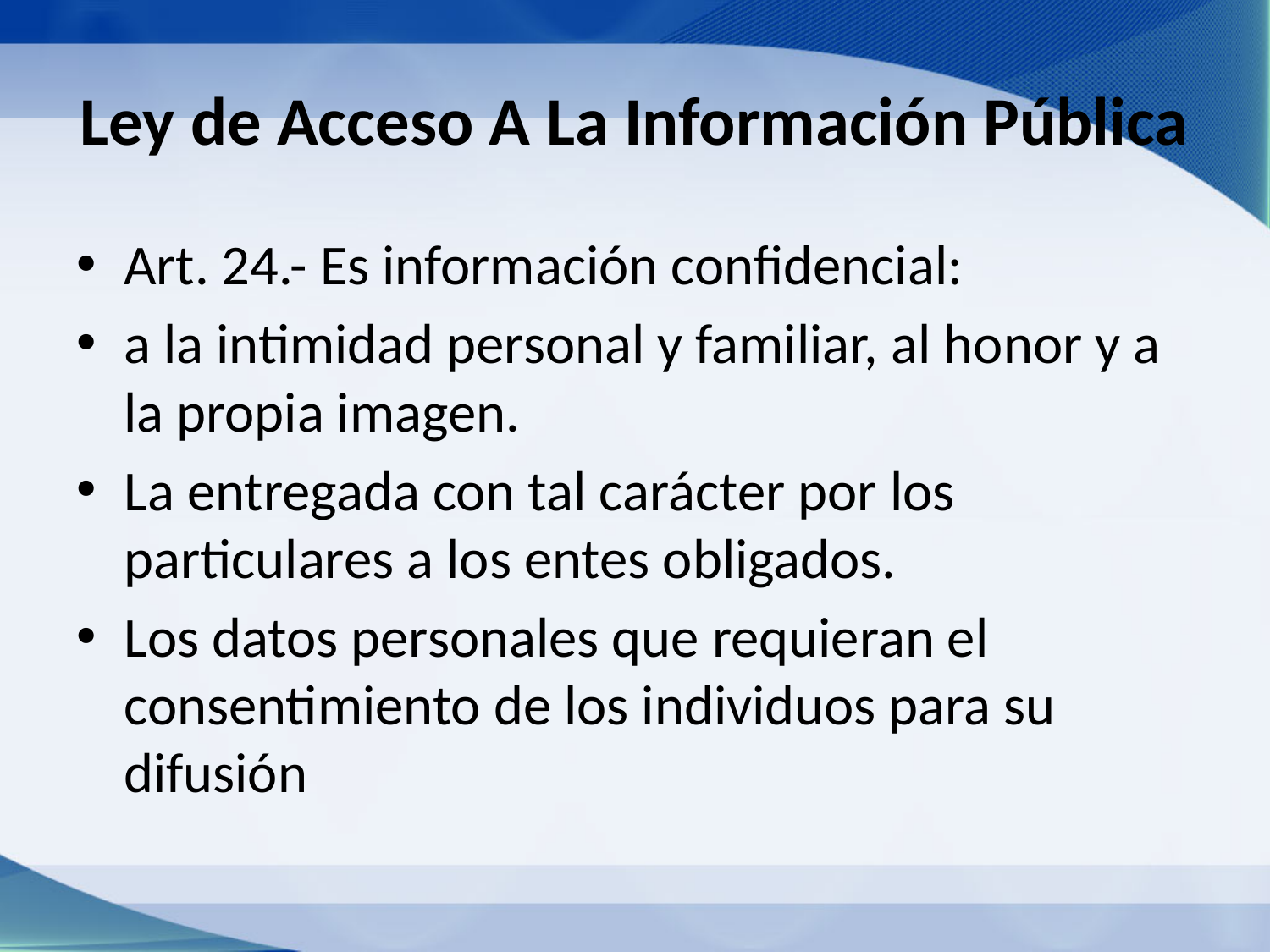

# Ley de Acceso A La Información Pública
Art. 24.- Es información confidencial:
a la intimidad personal y familiar, al honor y a la propia imagen.
La entregada con tal carácter por los particulares a los entes obligados.
Los datos personales que requieran el consentimiento de los individuos para su difusión